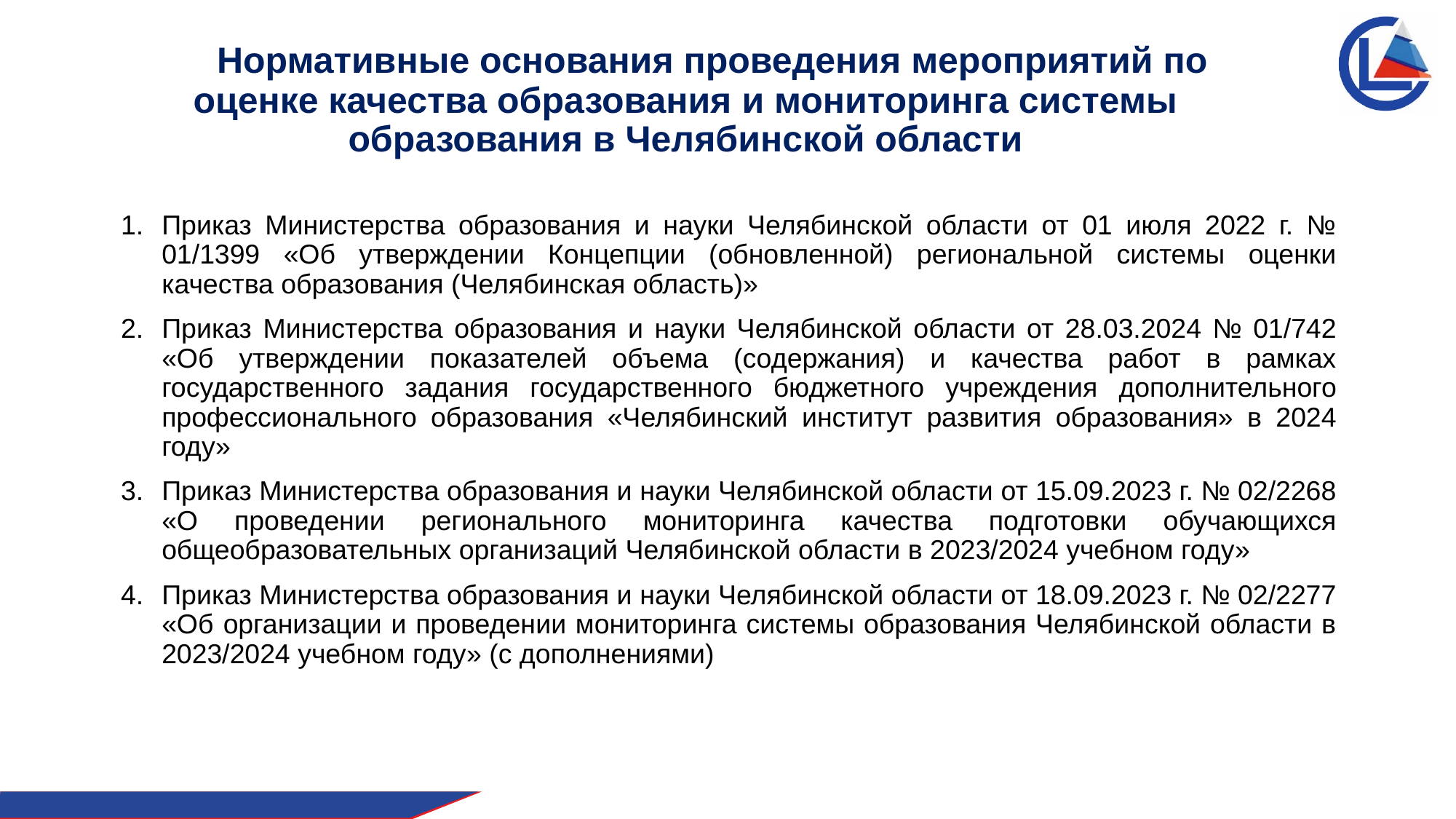

# Нормативные основания проведения мероприятий по оценке качества образования и мониторинга системы образования в Челябинской области
Приказ Министерства образования и науки Челябинской области от 01 июля 2022 г. № 01/1399 «Об утверждении Концепции (обновленной) региональной системы оценки качества образования (Челябинская область)»
Приказ Министерства образования и науки Челябинской области от 28.03.2024 № 01/742 «Об утверждении показателей объема (содержания) и качества работ в рамках государственного задания государственного бюджетного учреждения дополнительного профессионального образования «Челябинский институт развития образования» в 2024 году»
Приказ Министерства образования и науки Челябинской области от 15.09.2023 г. № 02/2268 «О проведении регионального мониторинга качества подготовки обучающихся общеобразовательных организаций Челябинской области в 2023/2024 учебном году»
Приказ Министерства образования и науки Челябинской области от 18.09.2023 г. № 02/2277 «Об организации и проведении мониторинга системы образования Челябинской области в 2023/2024 учебном году» (с дополнениями)